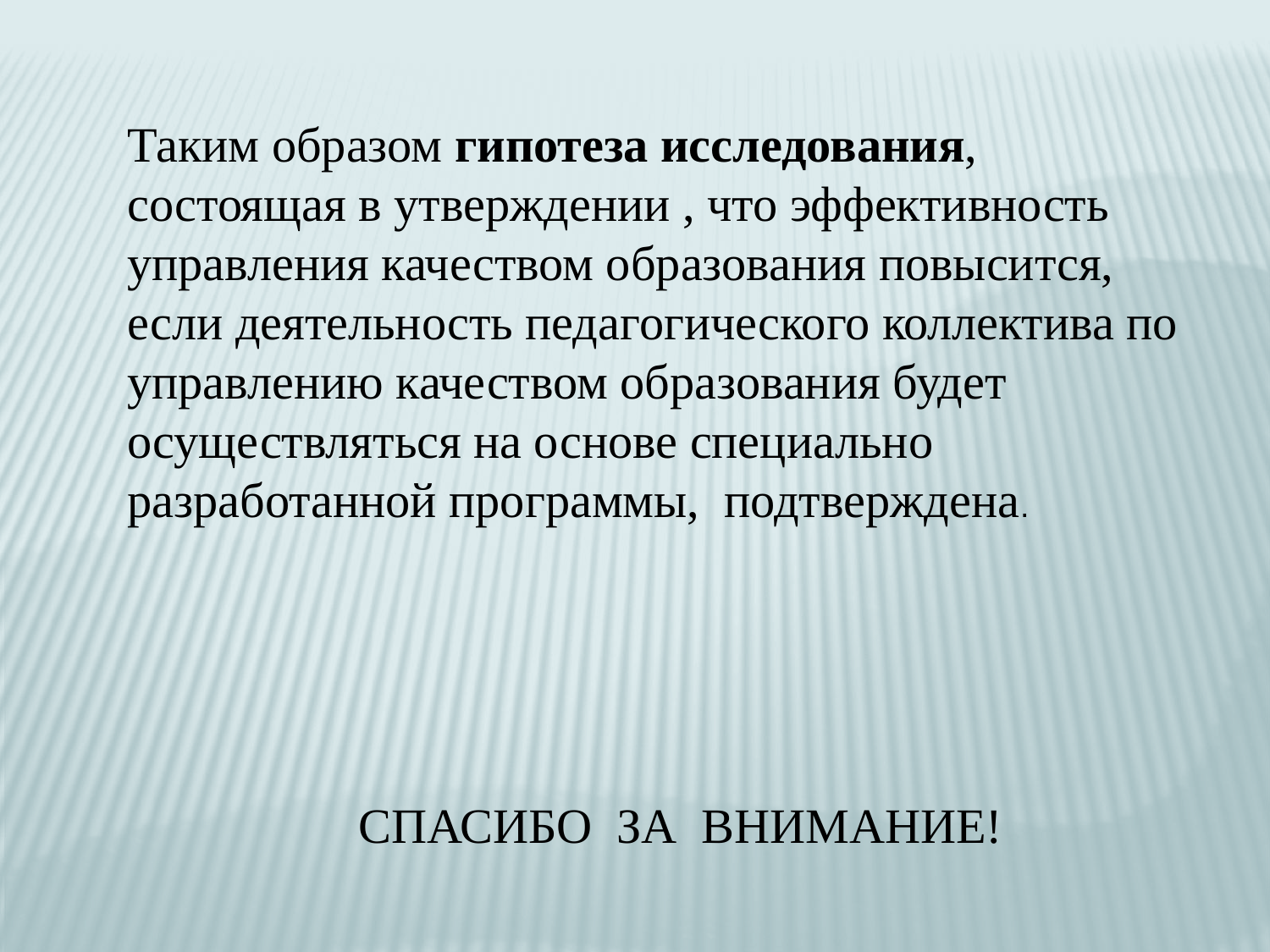

Таким образом гипотеза исследования,  состоящая в утверждении , что эффективность управления качеством образования повысится, если деятельность педагогического коллектива по управлению качеством образования будет осуществляться на основе специально разработанной программы,  подтверждена.

                          СПАСИБО  ЗА  ВНИМАНИЕ!